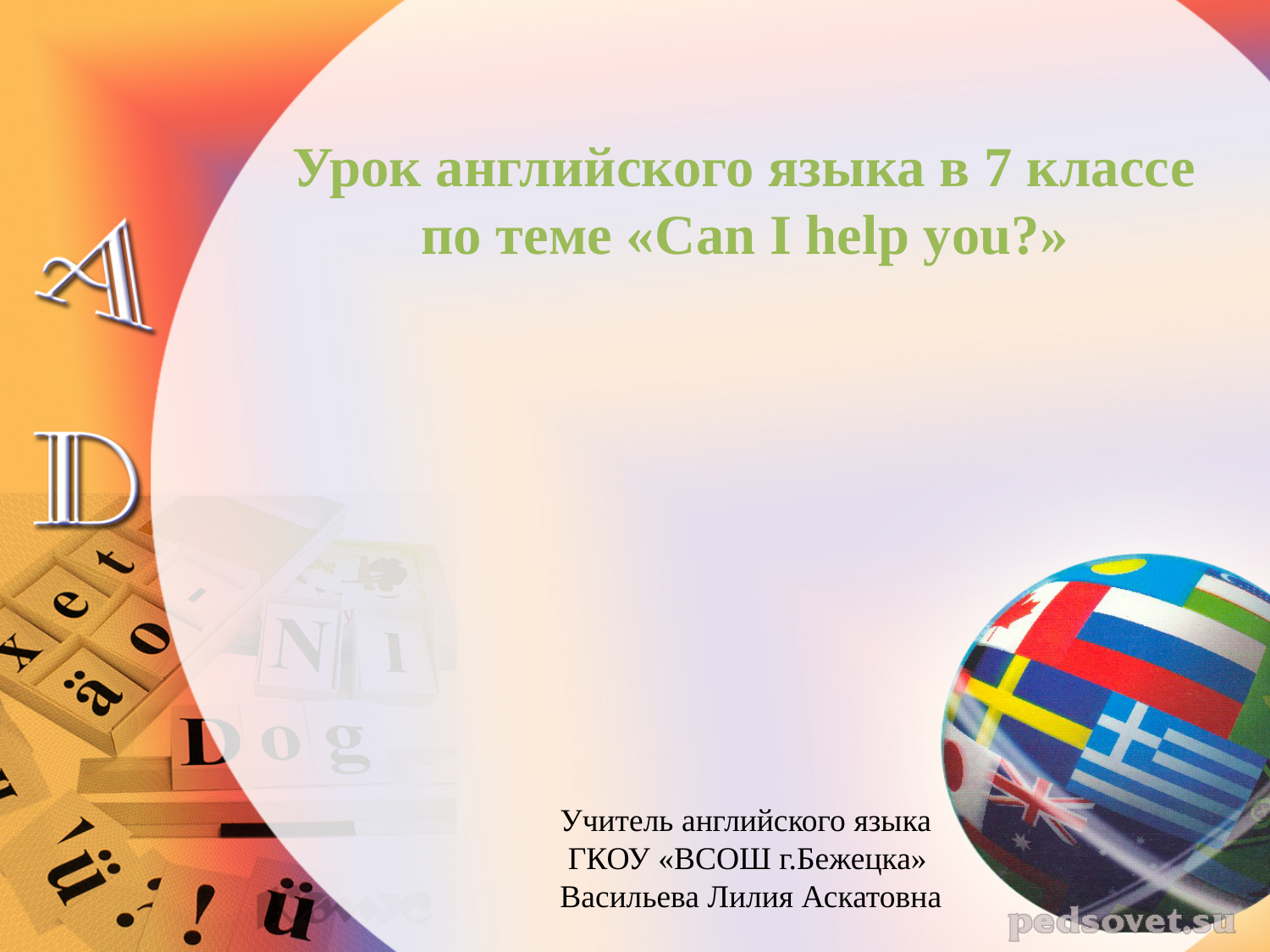

# Урок английского языка в 7 классе по теме «Can I help you?»
Учитель английского языка
 ГКОУ «ВСОШ г.Бежецка»
Васильева Лилия Аскатовна